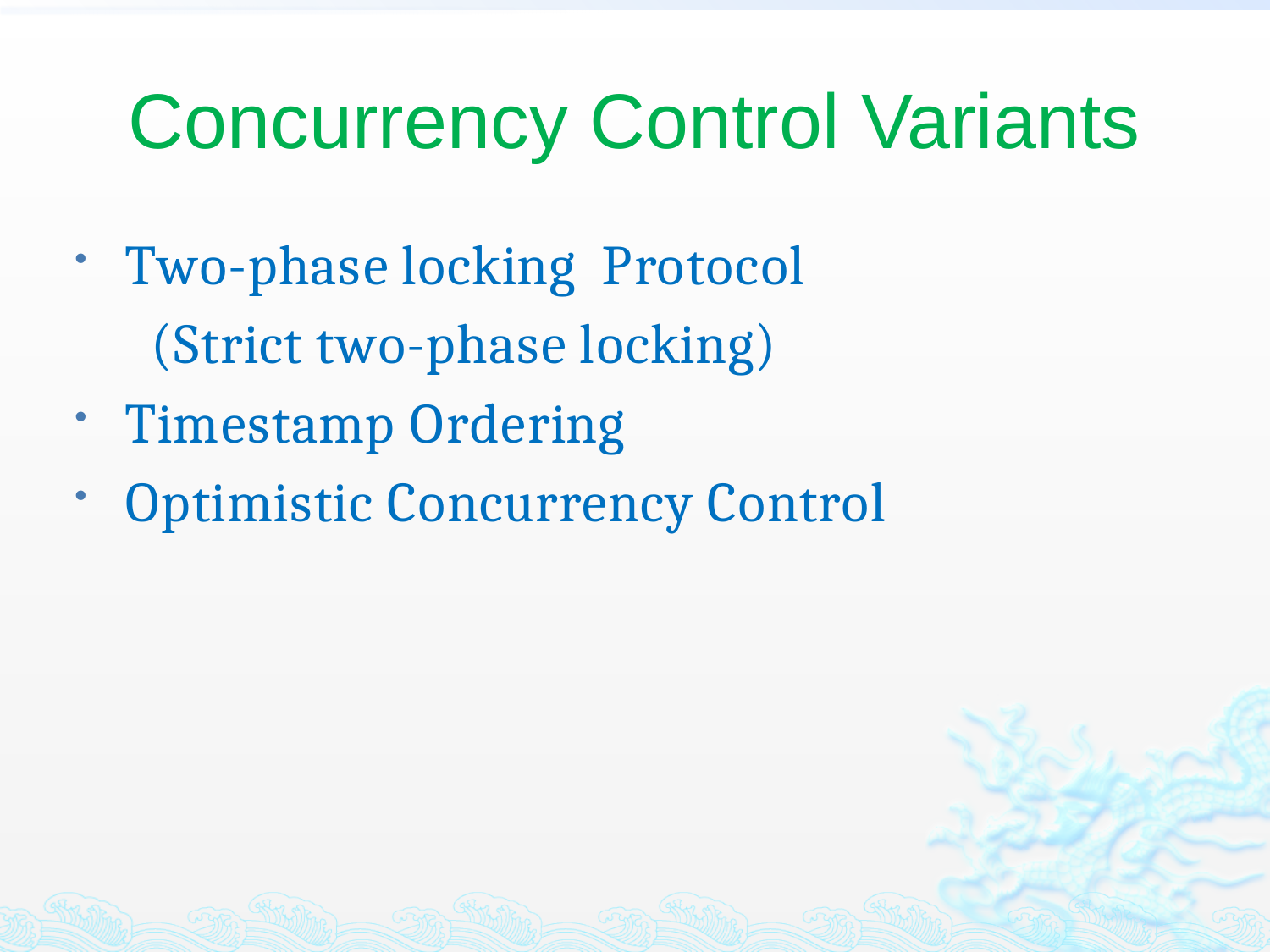

# Concurrency Control Variants
Two-phase locking  Protocol
      (Strict two-phase locking)
Timestamp Ordering
Optimistic Concurrency Control